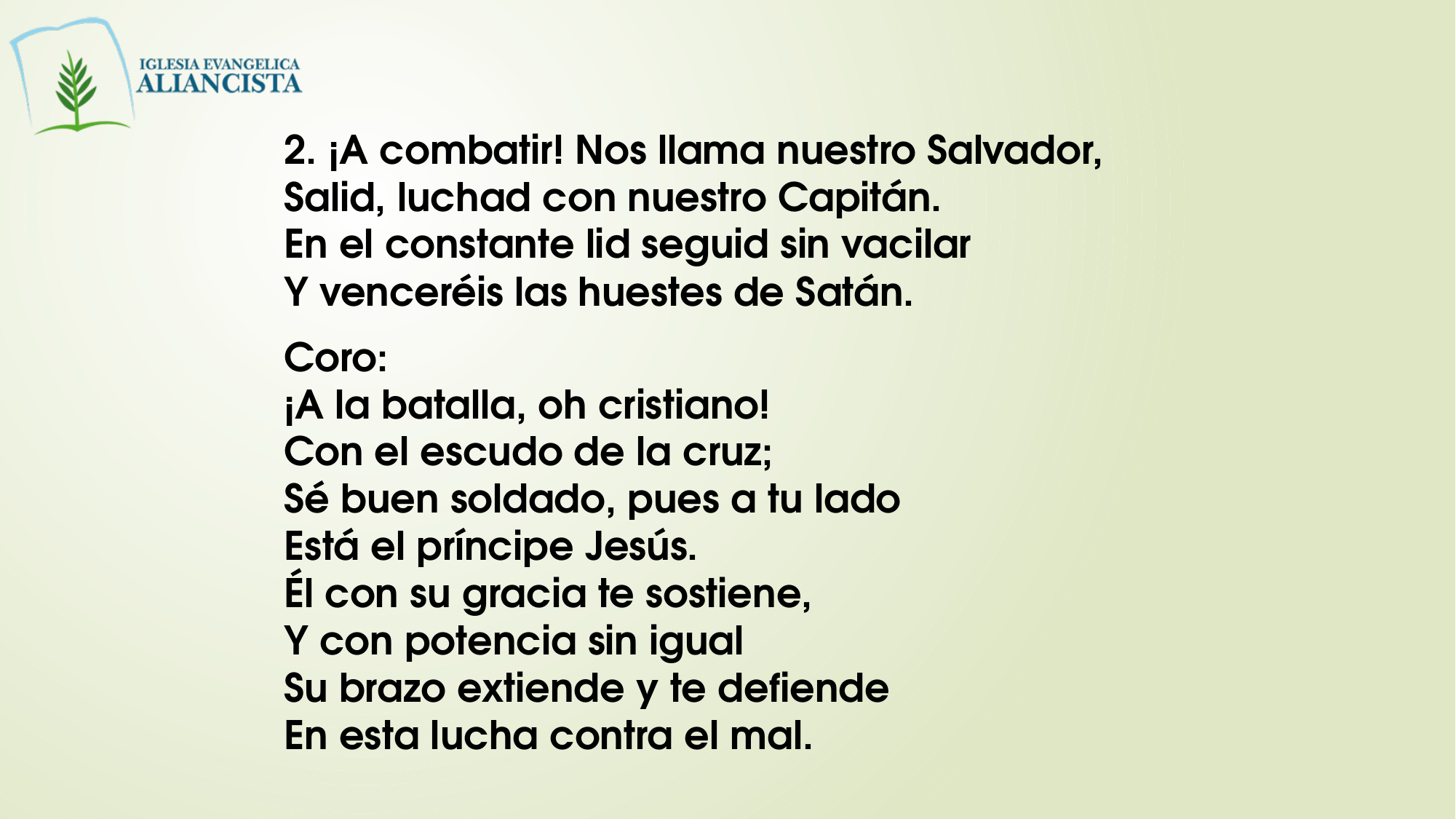

2. ¡A combatir! Nos llama nuestro Salvador,
Salid, luchad con nuestro Capitán.
En el constante lid seguid sin vacilar
Y venceréis las huestes de Satán.

Coro:
¡A la batalla, oh cristiano!
Con el escudo de la cruz;
Sé buen soldado, pues a tu lado
Está el príncipe Jesús.
Él con su gracia te sostiene,
Y con potencia sin igual
Su brazo extiende y te defiende
En esta lucha contra el mal.